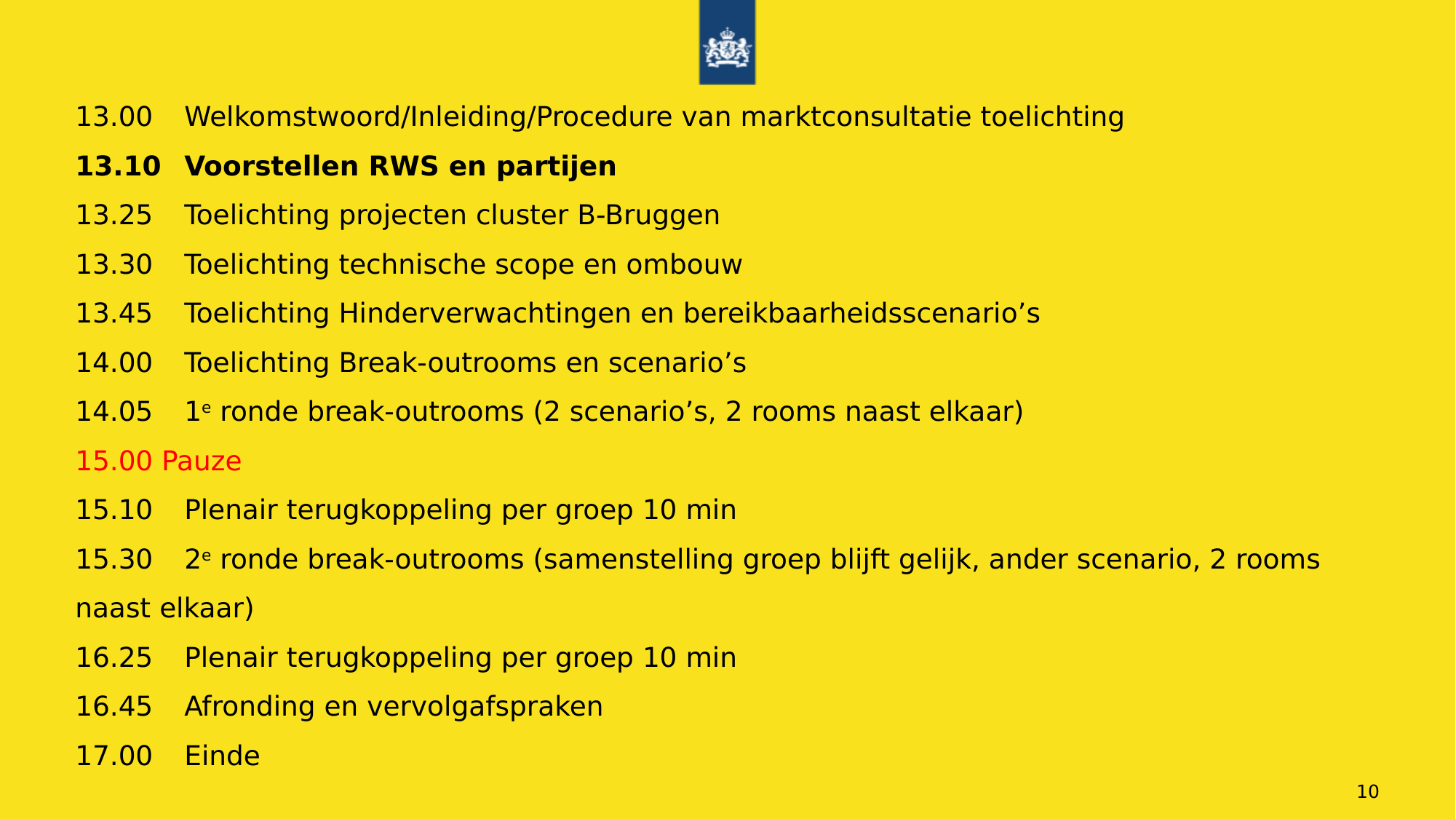

# 13.00 	Welkomstwoord/Inleiding/Procedure van marktconsultatie toelichting 13.10 	Voorstellen RWS en partijen 13.25 	Toelichting projecten cluster B-Bruggen 13.30 	Toelichting technische scope en ombouw 13.45 	Toelichting Hinderverwachtingen en bereikbaarheidsscenario’s 14.00	Toelichting Break-outrooms en scenario’s 14.05 	1e ronde break-outrooms (2 scenario’s, 2 rooms naast elkaar) 15.00 Pauze 15.10 	Plenair terugkoppeling per groep 10 min 15.30 	2e ronde break-outrooms (samenstelling groep blijft gelijk, ander scenario, 2 rooms naast elkaar) 16.25 	Plenair terugkoppeling per groep 10 min 16.45 	Afronding en vervolgafspraken 17.00 	Einde

10